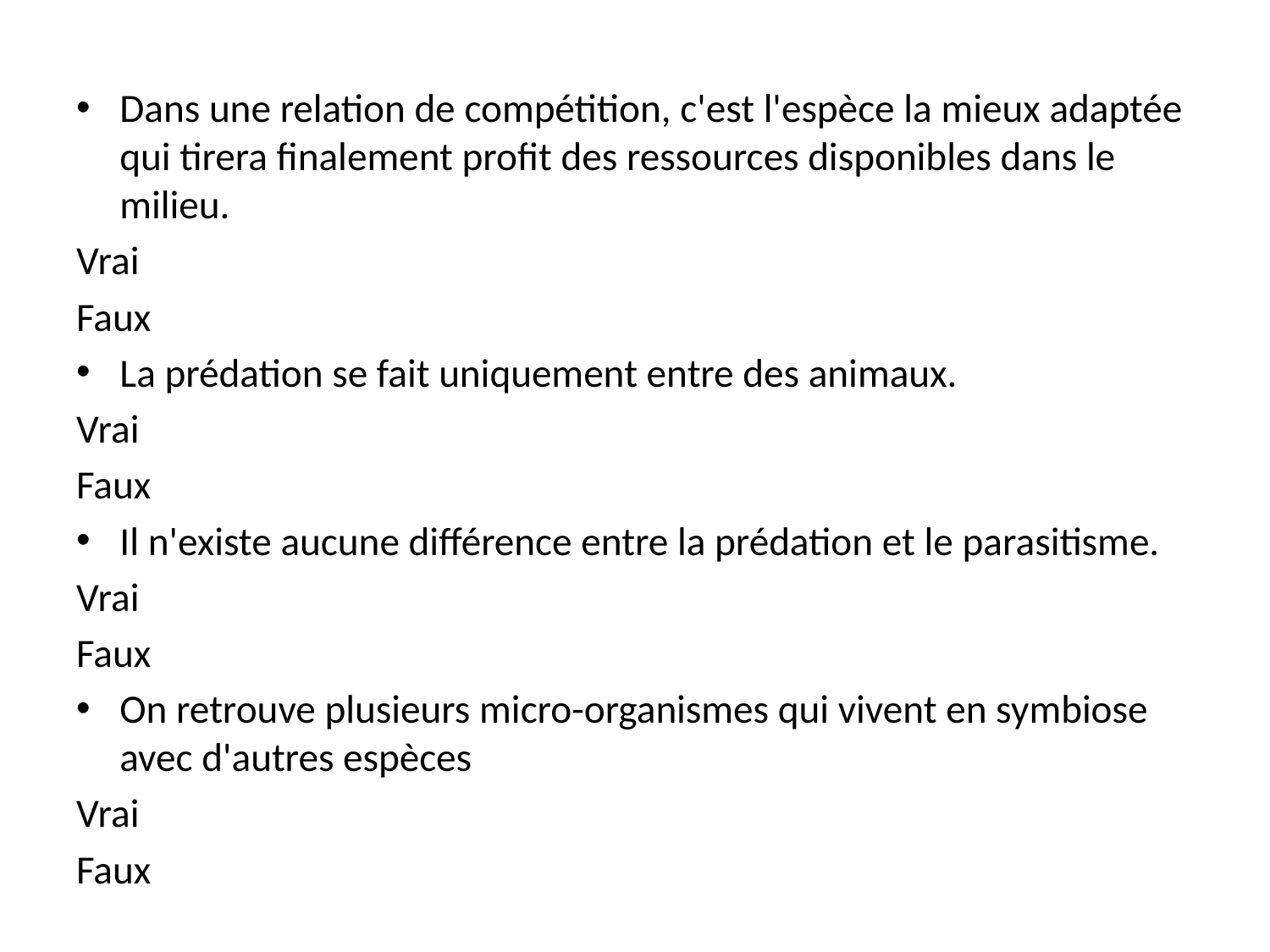

Dans une relation de compétition, c'est l'espèce la mieux adaptée qui tirera finalement profit des ressources disponibles dans le milieu.
Vrai
Faux
La prédation se fait uniquement entre des animaux.
Vrai
Faux
Il n'existe aucune différence entre la prédation et le parasitisme.
Vrai
Faux
On retrouve plusieurs micro-organismes qui vivent en symbiose avec d'autres espèces
Vrai
Faux